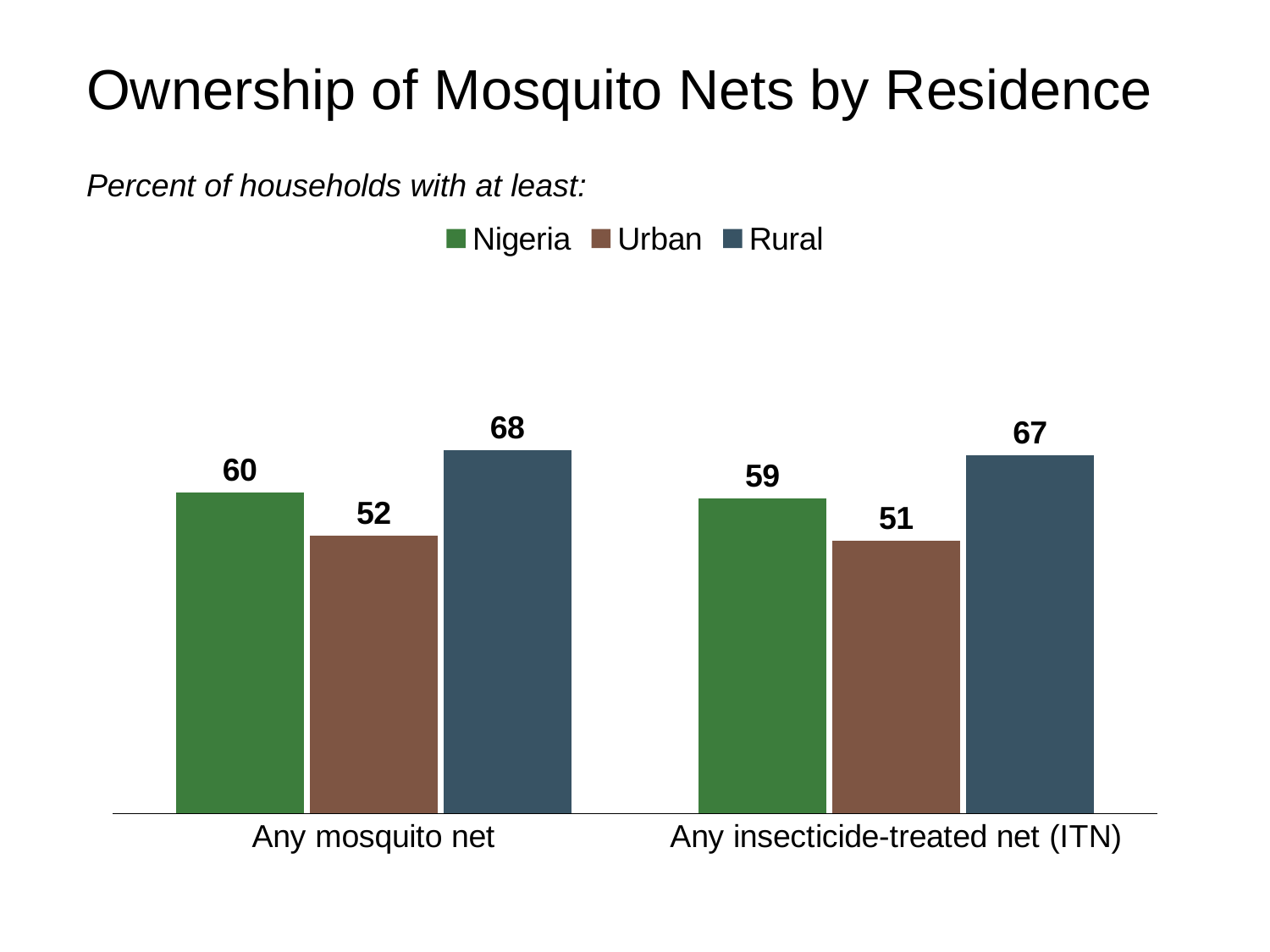

# Ownership of Mosquito Nets by Residence
Percent of households with at least:

### Chart

| Category | Nigeria | Urban | Rural |
|---|---|---|---|
| Any mosquito net | 60.0 | 52.0 | 68.0 |
| Any insecticide-treated net (ITN) | 59.0 | 51.0 | 67.0 |